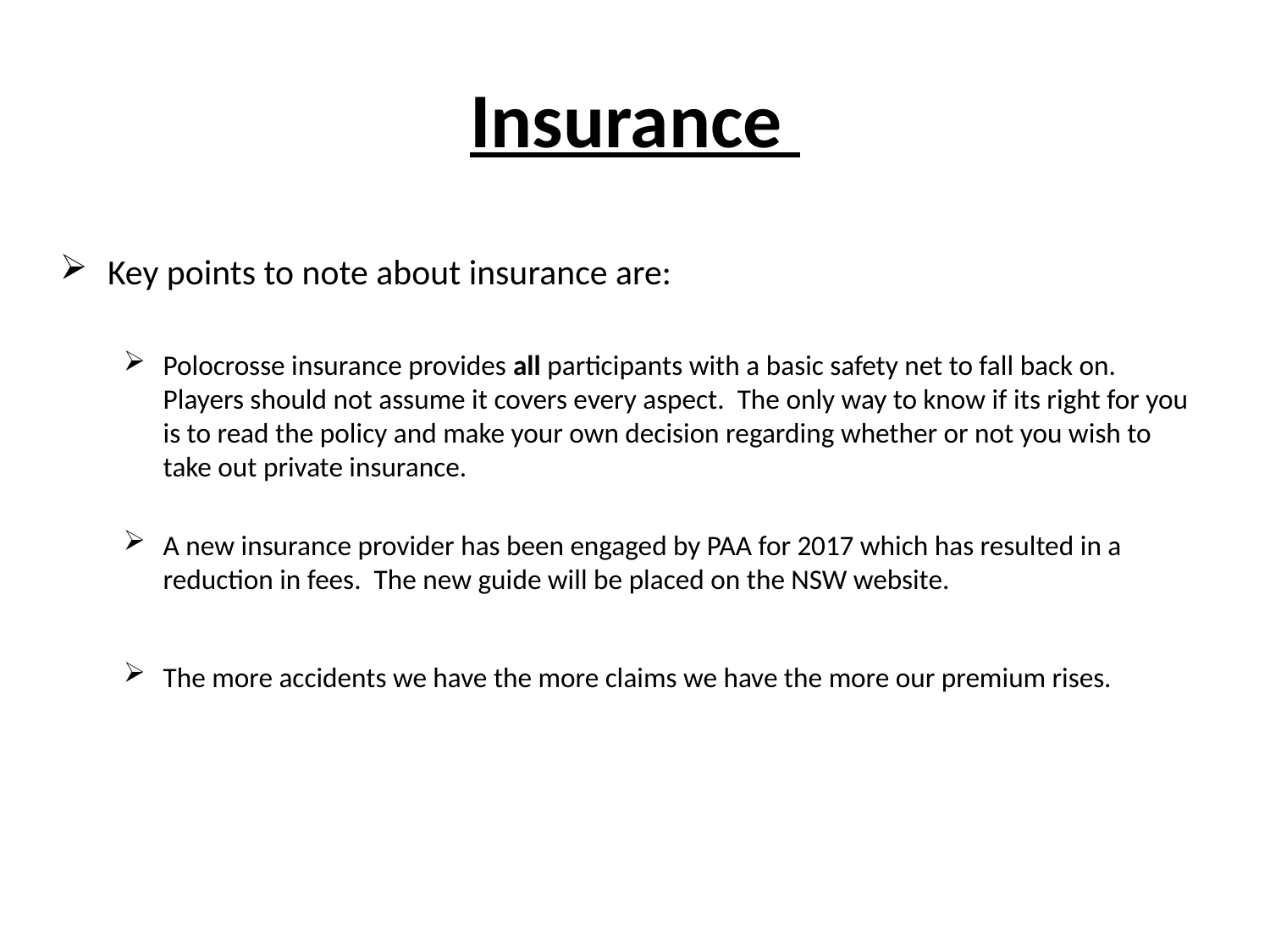

# Insurance
Key points to note about insurance are:

Polocrosse insurance provides all participants with a basic safety net to fall back on.   Players should not assume it covers every aspect.  The only way to know if its right for you is to read the policy and make your own decision regarding whether or not you wish to take out private insurance.

A new insurance provider has been engaged by PAA for 2017 which has resulted in a reduction in fees.  The new guide will be placed on the NSW website.

The more accidents we have the more claims we have the more our premium rises.